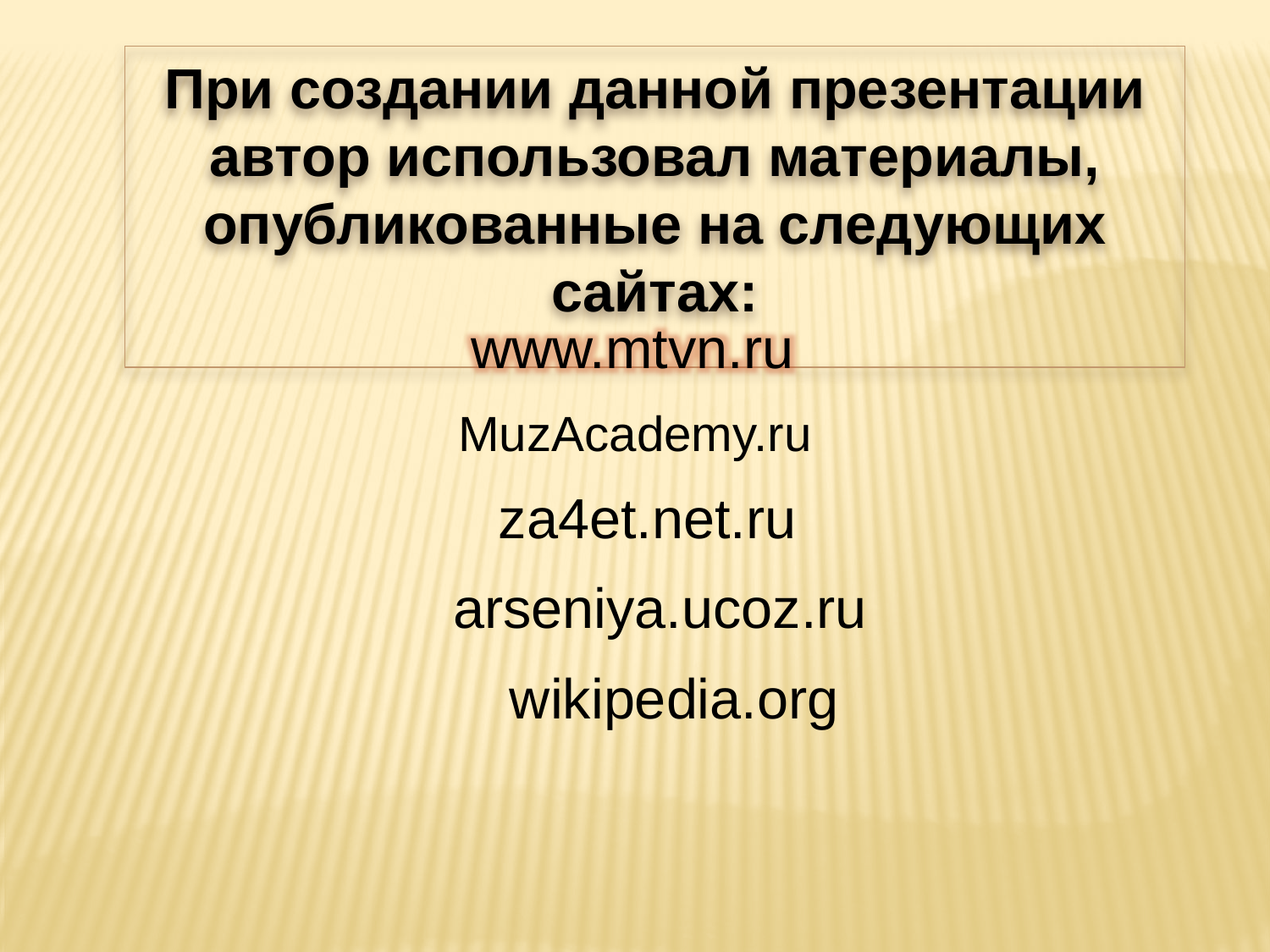

При создании данной презентации автор использовал материалы, опубликованные на следующих сайтах:

www.mtvn.ru
MuzAcademy.ru
za4et.net.ru
  arseniya.ucoz.ru
     wikipedia.org